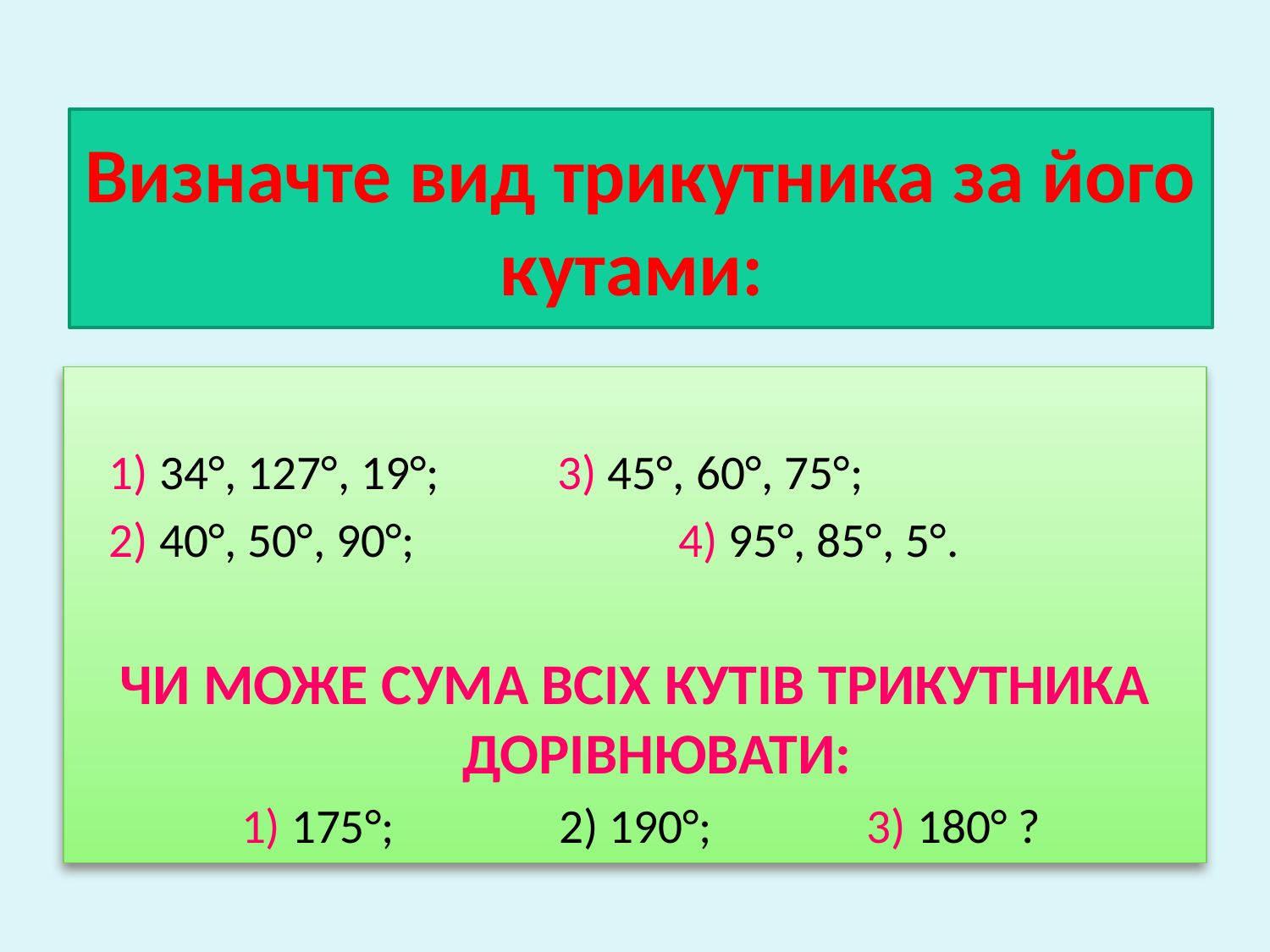

# Визначте вид трикутника за його кутами:

   1) 34°, 127°, 19°;		3) 45°, 60°, 75°;
   2) 40°, 50°, 90°;		           4) 95°, 85°, 5°.

Чи може сума всіх кутів трикутника дорівнювати:
               1) 175°;               2) 190°;              3) 180° ?